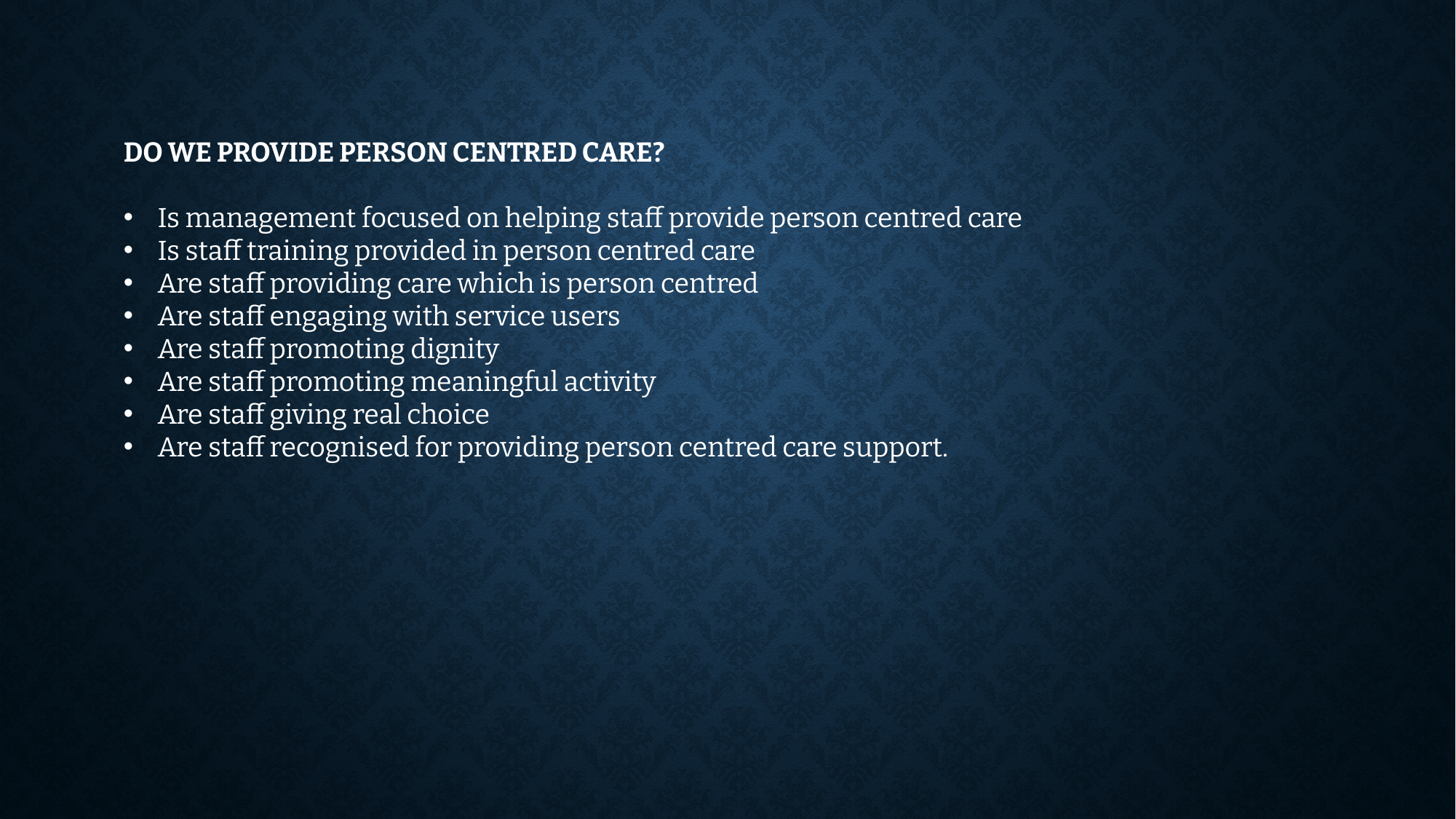

DO WE PROVIDE PERSON CENTRED CARE?

Is management focused on helping staff provide person centred care
Is staff training provided in person centred care
Are staff providing care which is person centred
Are staff engaging with service users
Are staff promoting dignity
Are staff promoting meaningful activity
Are staff giving real choice
Are staff recognised for providing person centred care support.